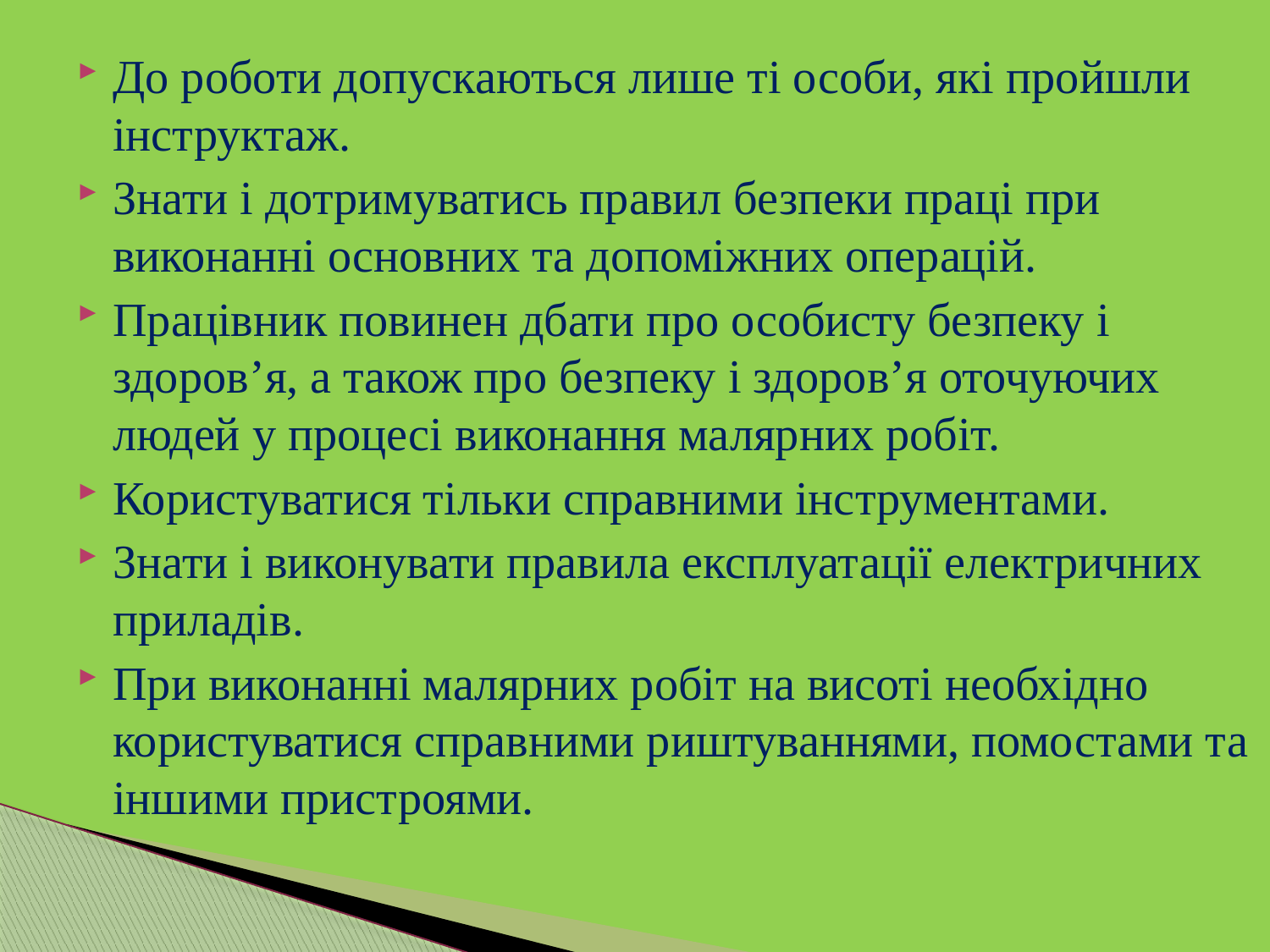

До роботи допускаються лише ті особи, які пройшли інструктаж.
Знати і дотримуватись правил безпеки праці при виконанні основних та допоміжних операцій.
Працівник повинен дбати про особисту безпеку і здоров’я, а також про безпеку і здоров’я оточуючих людей у процесі виконання малярних робіт.
Користуватися тільки справними інструментами.
Знати і виконувати правила експлуатації електричних приладів.
При виконанні малярних робіт на висоті необхідно користуватися справними риштуваннями, помостами та іншими пристроями.